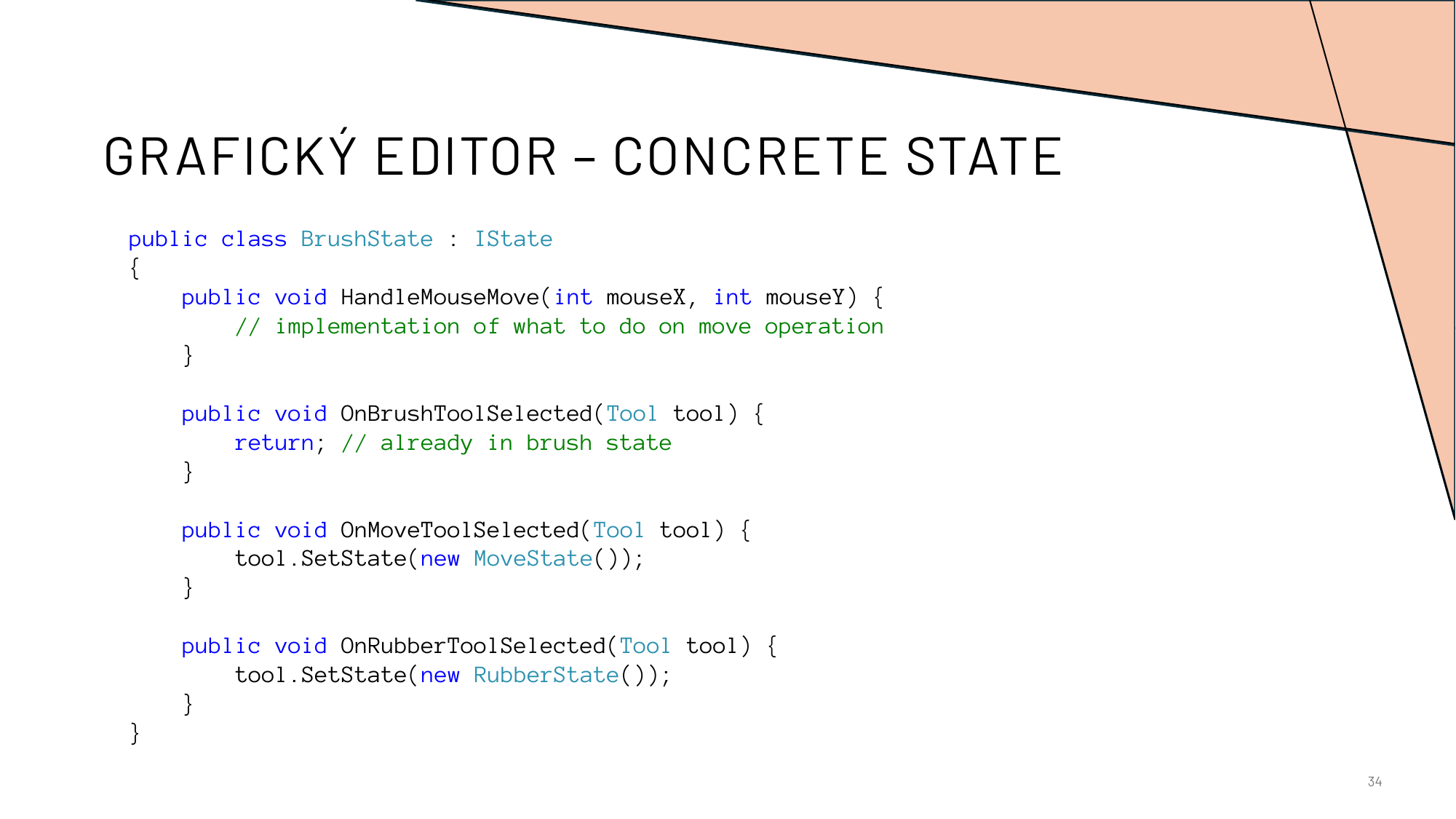

# GRAFICKÝ EDITOR – CONCRETE STATE

public class BrushState : IState
{
    public void HandleMouseMove(int mouseX, int mouseY) {
        // implementation of what to do on move operation
    }

    public void OnBrushToolSelected(Tool tool) {
        return; // already in brush state
    }

    public void OnMoveToolSelected(Tool tool) {
        tool.SetState(new MoveState());
    }

    public void OnRubberToolSelected(Tool tool) {
        tool.SetState(new RubberState());
    }
}
34